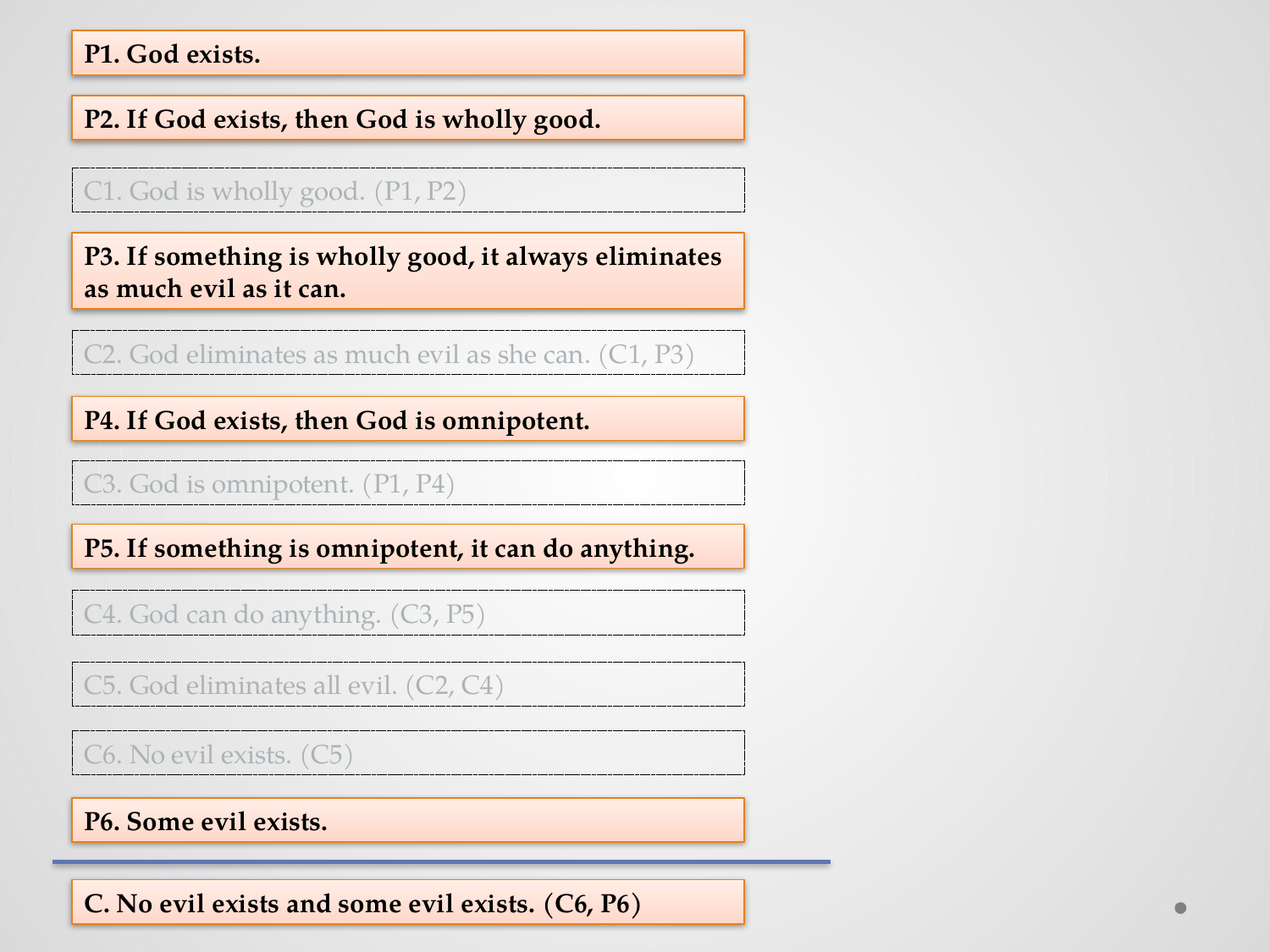

P1. God exists.
P2. If God exists, then God is wholly good.
C1. God is wholly good. (P1, P2)
P3. If something is wholly good, it always eliminates as much evil as it can.
C2. God eliminates as much evil as she can. (C1, P3)
P4. If God exists, then God is omnipotent.
C3. God is omnipotent. (P1, P4)
P5. If something is omnipotent, it can do anything.
C4. God can do anything. (C3, P5)
C5. God eliminates all evil. (C2, C4)
C6. No evil exists. (C5)
P6. Some evil exists.
C. No evil exists and some evil exists. (C6, P6)